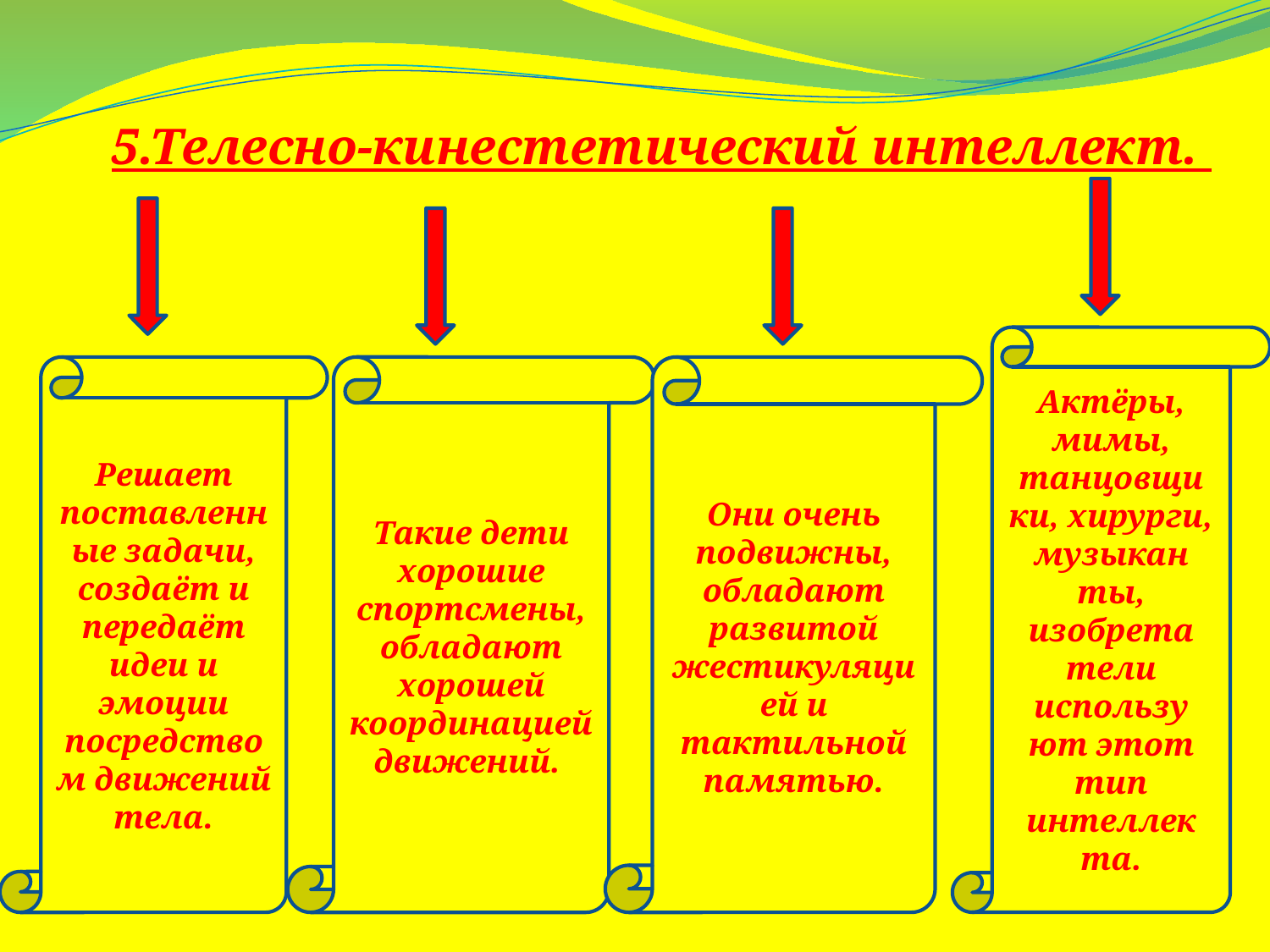

5.Телесно-кинестетический интеллект.

Актёры, мимы, танцовщи
ки, хирурги, музыкан
ты, изобрета
тели использу
ют этот тип интеллек
та.
Решает поставленные задачи, создаёт и передаёт идеи и эмоции посредством движений тела.
Такие дети хорошие спортсмены, обладают хорошей координациейдвижений.
Они очень подвижны, обладают развитой жестикуляцией и тактильной памятью.